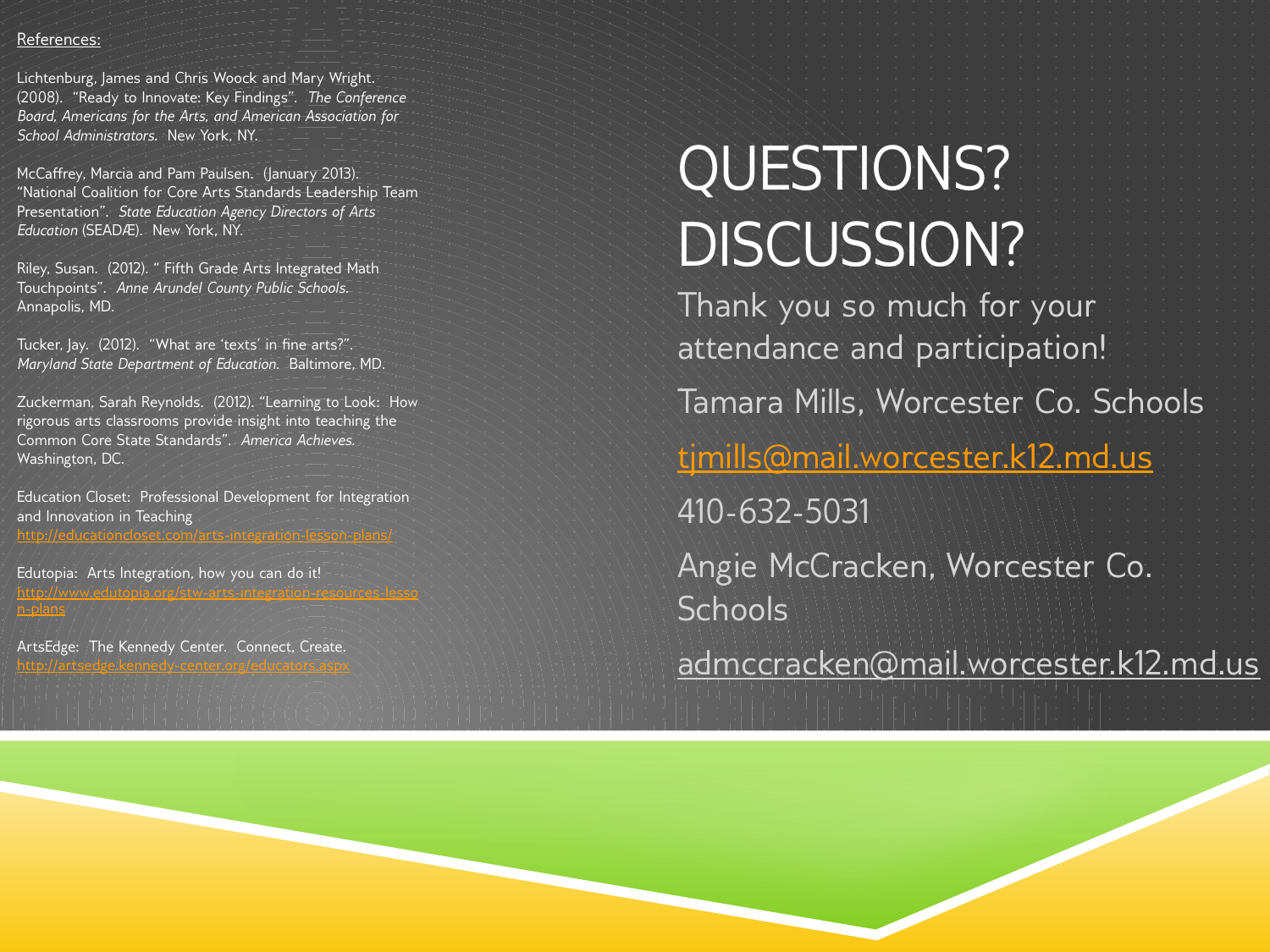

References:

Lichtenburg, James and Chris Woock and Mary Wright. (2008).  “Ready to Innovate: Key Findings”.  The Conference Board, Americans for the Arts, and American Association for School Administrators.  New York, NY.

McCaffrey, Marcia and Pam Paulsen.  (January 2013).  “National Coalition for Core Arts Standards Leadership Team Presentation”.  State Education Agency Directors of Arts Education (SEADAE).  New York, NY.

Riley, Susan.  (2012). “ Fifth Grade Arts Integrated Math Touchpoints”.  Anne Arundel County Public Schools.  Annapolis, MD.

Tucker, Jay.  (2012).  “What are ‘texts’ in fine arts?”.  Maryland State Department of Education.  Baltimore, MD.

Zuckerman, Sarah Reynolds.  (2012). “Learning to Look:  How rigorous arts classrooms provide insight into teaching the Common Core State Standards”.  America Achieves.  Washington, DC.

Education Closet:  Professional Development for Integration and Innovation in Teaching
http://educationcloset.com/arts-integration-lesson-plans/

Edutopia:  Arts Integration, how you can do it!
http://www.edutopia.org/stw-arts-integration-resources-lesson-plans

ArtsEdge:  The Kennedy Center.  Connect, Create.
http://artsedge.kennedy-center.org/educators.aspx
# Questions? Discussion?
Thank you so much for your attendance and participation!
Tamara Mills, Worcester Co. Schools
tjmills@mail.worcester.k12.md.us
410-632-5031
Angie McCracken, Worcester Co. Schools
admccracken@mail.worcester.k12.md.us